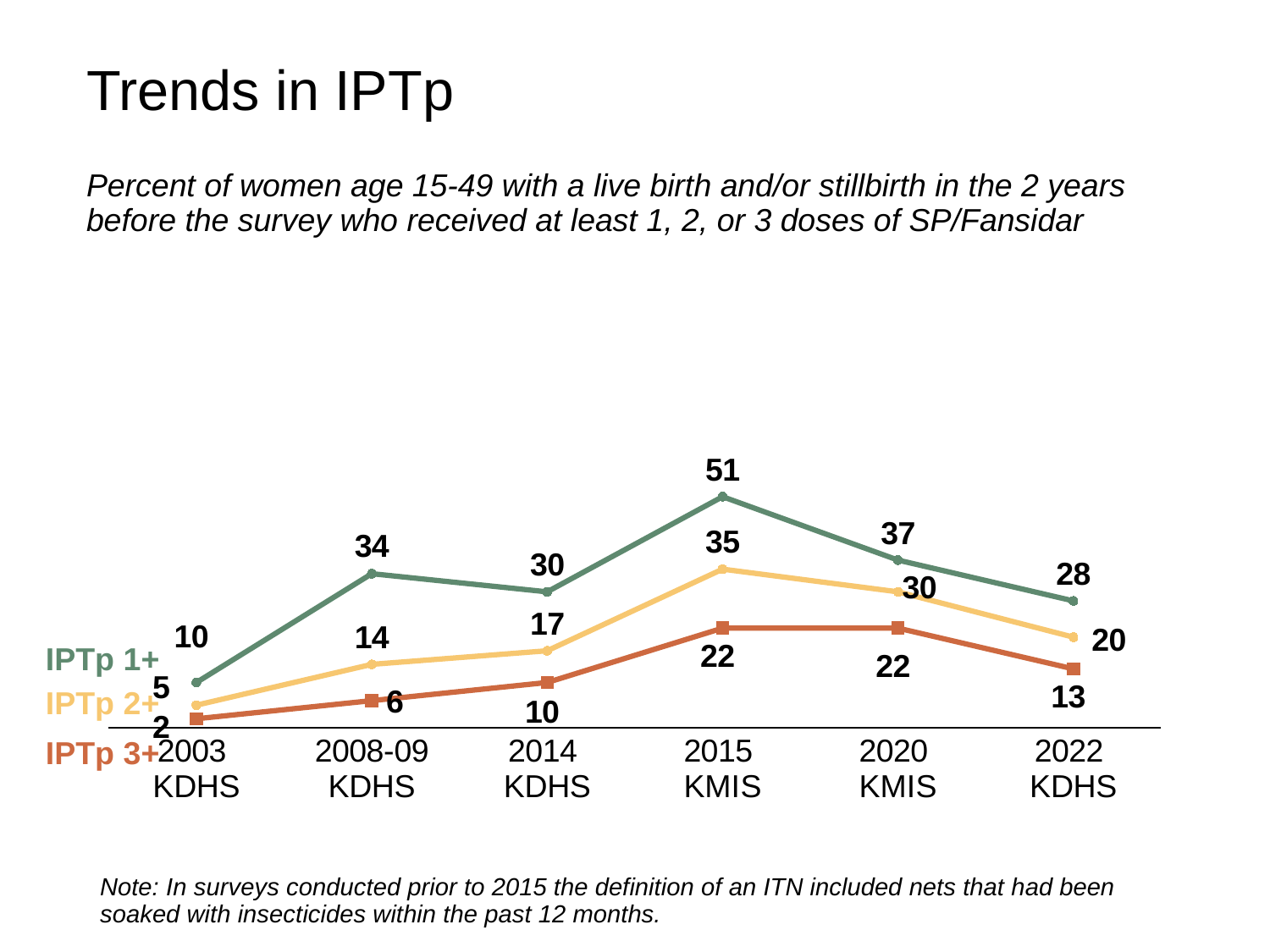

# Trends in IPTp
Percent of women age 15-49 with a live birth and/or stillbirth in the 2 years before the survey who received at least 1, 2, or 3 doses of SP/Fansidar

### Chart

| Category | TPIg 1+ | TPIg 2+ | TPIg 3+ |
|---|---|---|---|
| 2003
KDHS | 10.0 | 5.0 | 2.0 |
| 2008-09 KDHS | 34.0 | 14.0 | 6.0 |
| 2014
KDHS | 30.0 | 17.0 | 10.0 |
| 2015
KMIS | 51.0 | 35.0 | 22.0 |
| 2020
KMIS | 37.0 | 30.0 | 22.0 |
| 2022
KDHS | 28.0 | 20.0 | 13.0 |
IPTp 1+
IPTp 2+
IPTp 3+
Note: In surveys conducted prior to 2015 the definition of an ITN included nets that had been soaked with insecticides within the past 12 months.